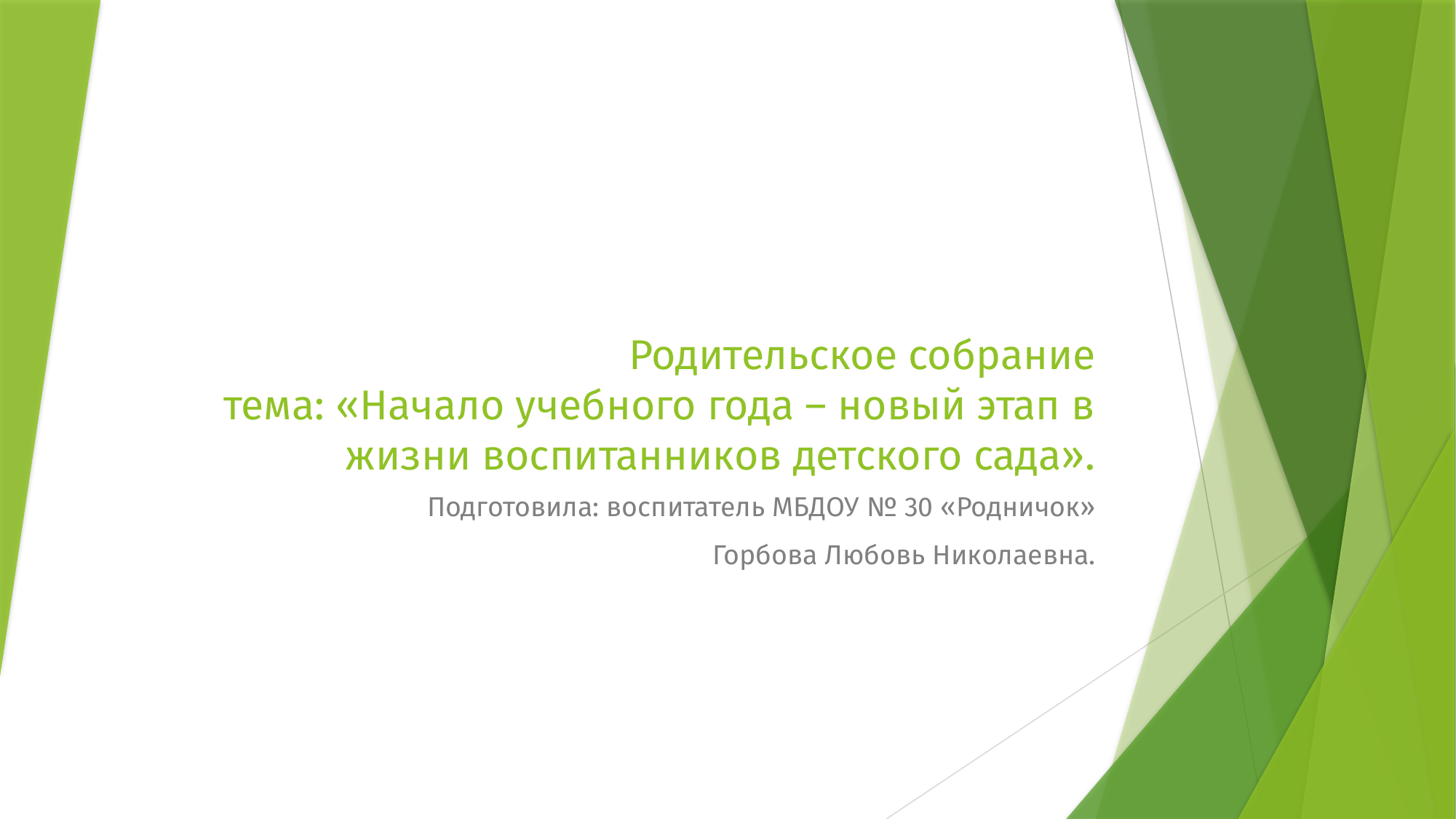

# Родительское собрание тема: «Начало учебного года – новый этап в жизни воспитанников детского сада».
Подготовила: воспитатель МБДОУ № 30 «Родничок»
Горбова Любовь Николаевна.